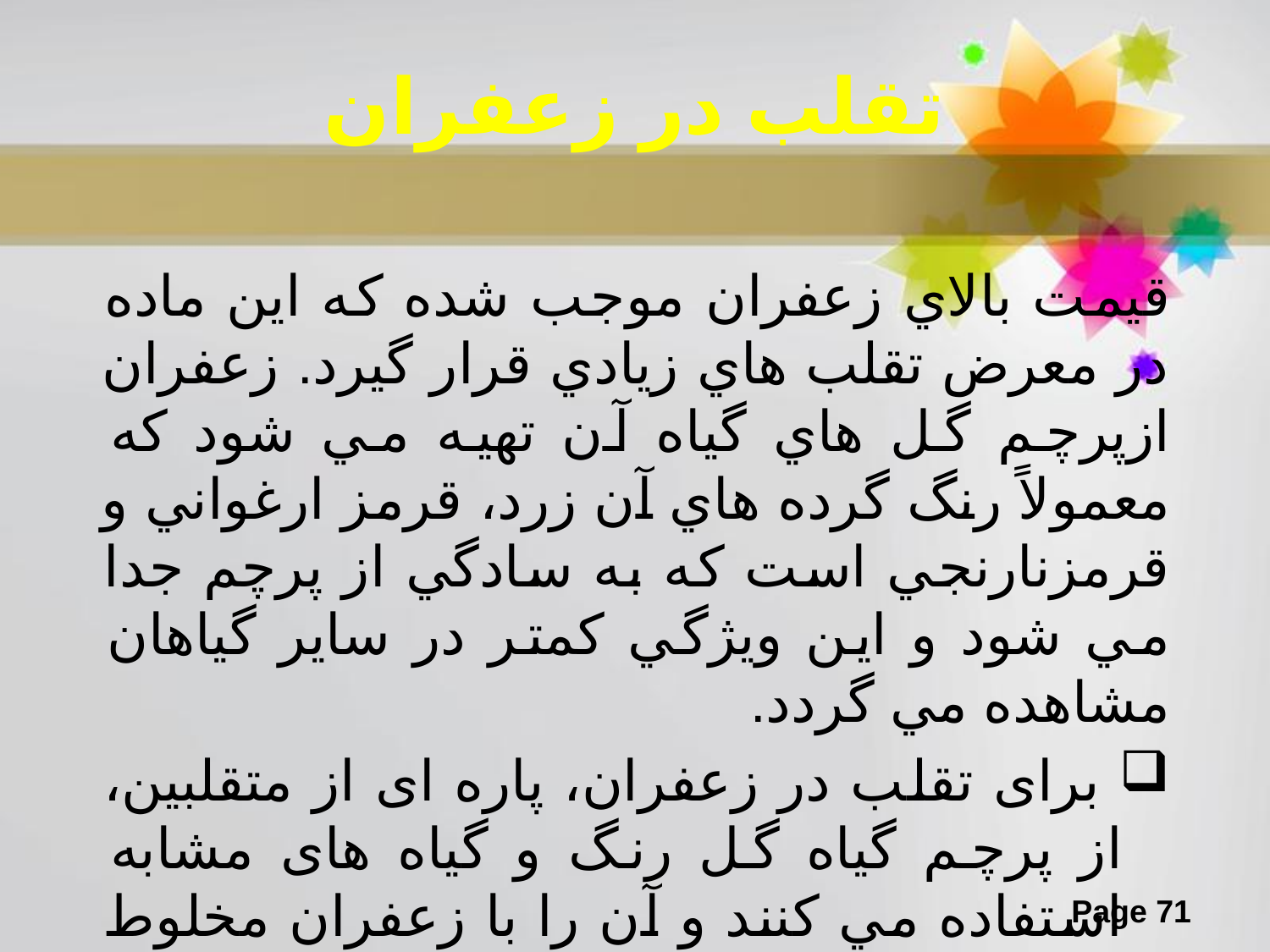

# تقلب در زعفران
قیمت بالاي زعفران موجب شده که این ماده در معرض تقلب هاي زیادي قرار گیرد. زعفران ازپرچم گل هاي گیاه آن تهیه مي شود که معمولاً رنگ گرده هاي آن زرد، قرمز ارغواني و قرمزنارنجي است که به سادگي از پرچم جدا مي شود و این ویژگي کمتر در سایر گیاهان مشاهده مي گردد.
 برای تقلب در زعفران، پاره ای از متقلبین، از پرچم گیاه گل رنگ و گیاه های مشابه استفاده مي کنند و آن را با زعفران مخلوط مي نمایند.